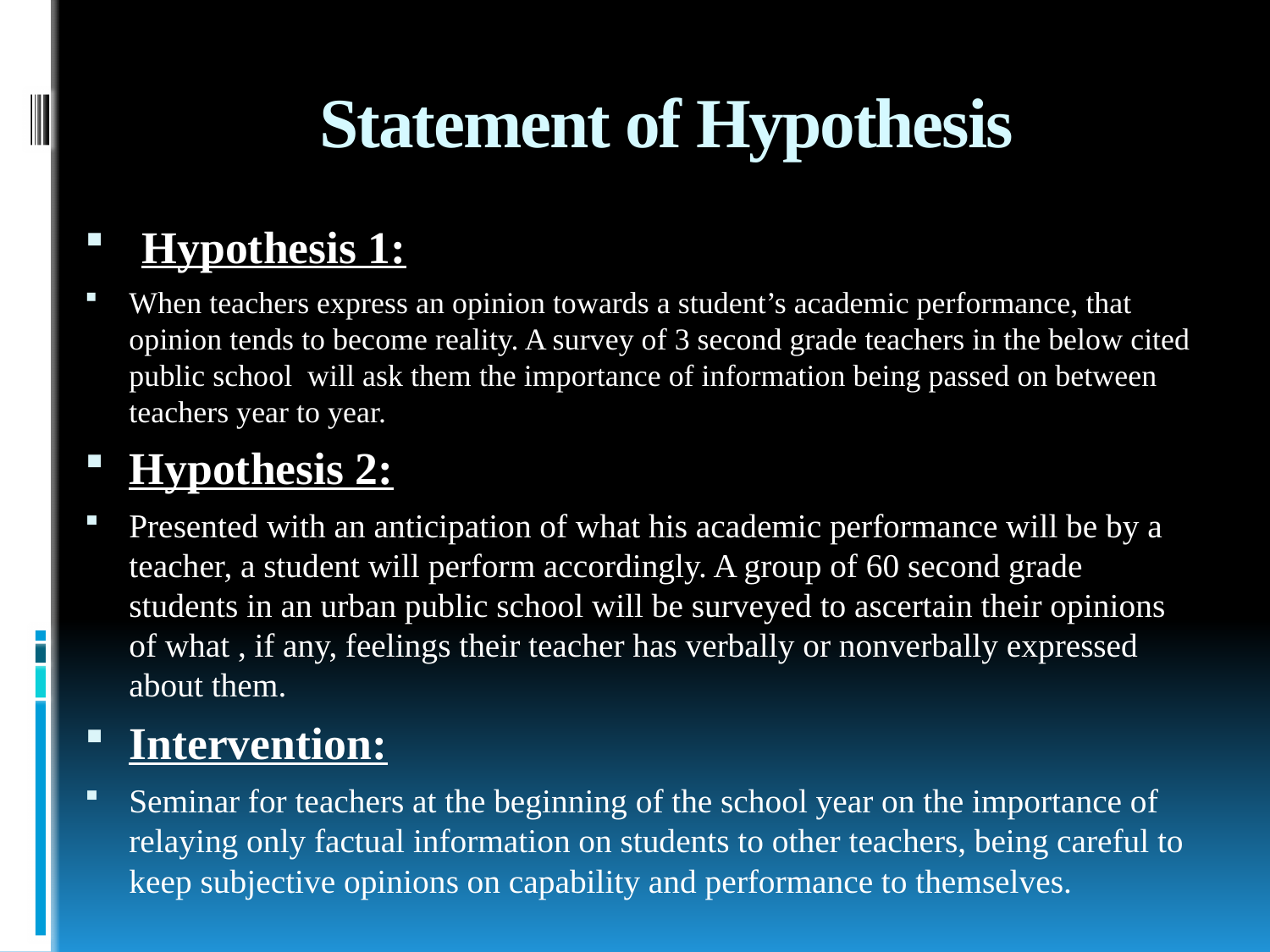

# Statement of Hypothesis
 Hypothesis 1:
When teachers express an opinion towards a student’s academic performance, that opinion tends to become reality. A survey of 3 second grade teachers in the below cited public school  will ask them the importance of information being passed on between teachers year to year.
Hypothesis 2:
Presented with an anticipation of what his academic performance will be by a teacher, a student will perform accordingly. A group of 60 second grade students in an urban public school will be surveyed to ascertain their opinions of what , if any, feelings their teacher has verbally or nonverbally expressed about them.
Intervention:
Seminar for teachers at the beginning of the school year on the importance of relaying only factual information on students to other teachers, being careful to keep subjective opinions on capability and performance to themselves.